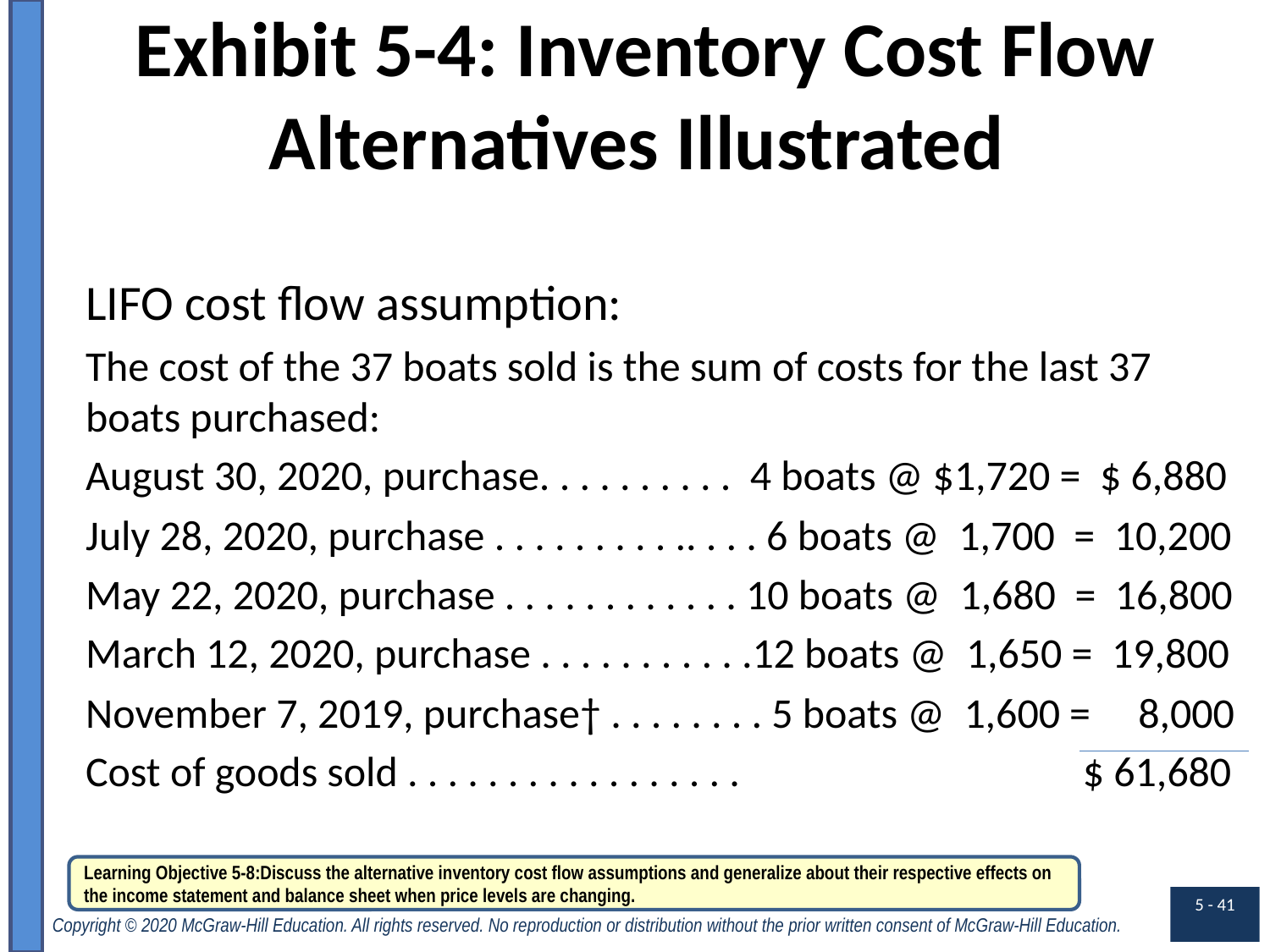

# Exhibit 5-4: Inventory Cost Flow Alternatives Illustrated
LIFO cost flow assumption:
The cost of the 37 boats sold is the sum of costs for the last 37 boats purchased:
August 30, 2020, purchase. . . . . . . . . .  4 boats @ $1,720 =  $ 6,880
July 28, 2020, purchase . . . . . . . . . .. . . . 6 boats @  1,700  =  10,200
May 22, 2020, purchase . . . . . . . . . . . . 10 boats @  1,680  =  16,800
March 12, 2020, purchase . . . . . . . . . . .12 boats @  1,650 =  19,800
November 7, 2019, purchase† . . . . . . . . 5 boats @  1,600 =     8,000
Cost of goods sold . . . . . . . . . . . . . . . . .                                    $ 61,680
Learning Objective 5-8:Discuss the alternative inventory cost flow assumptions and generalize about their respective effects on the income statement and balance sheet when price levels are changing.